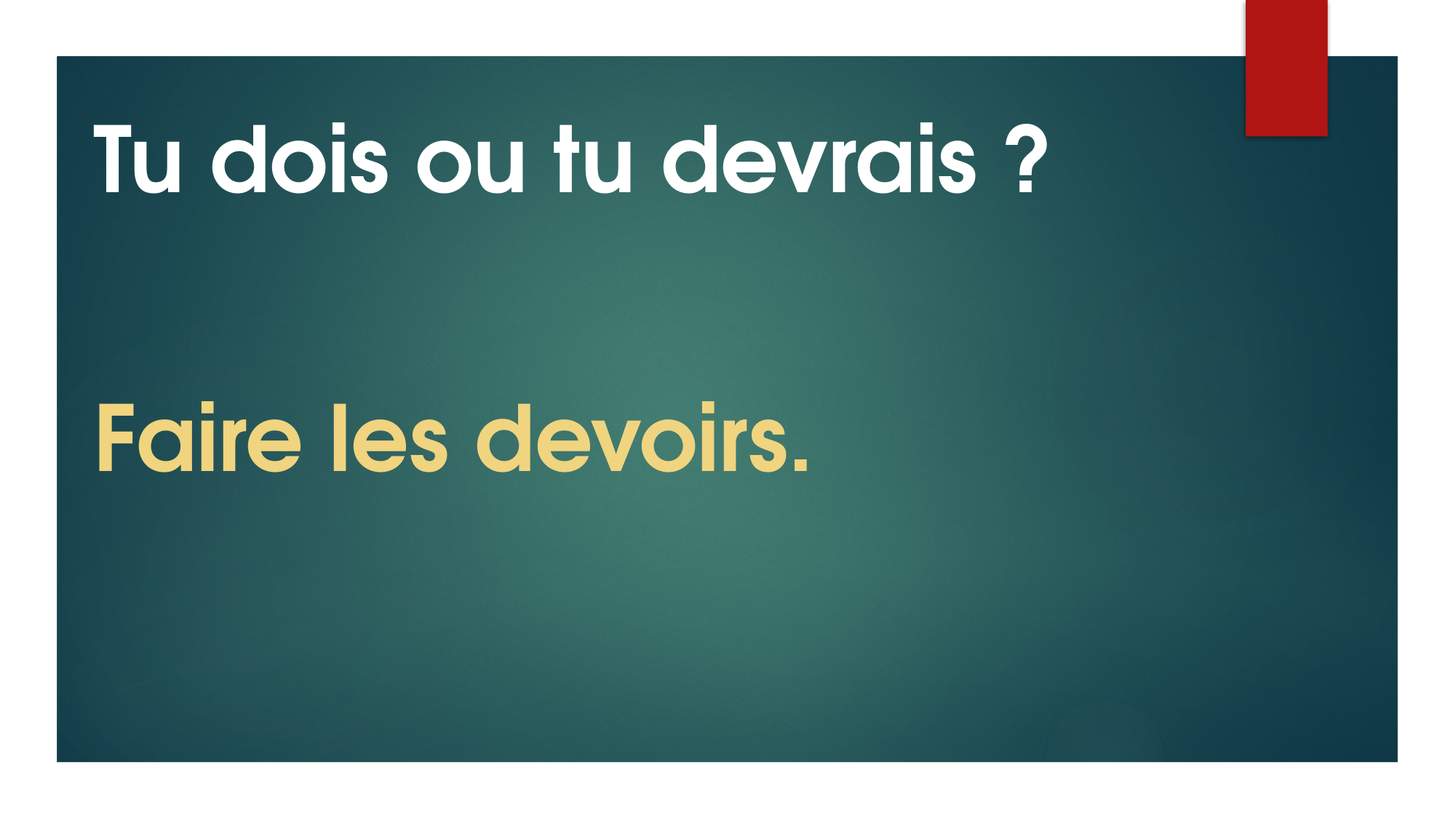

Tu dois ou tu devrais ?
Faire les devoirs.